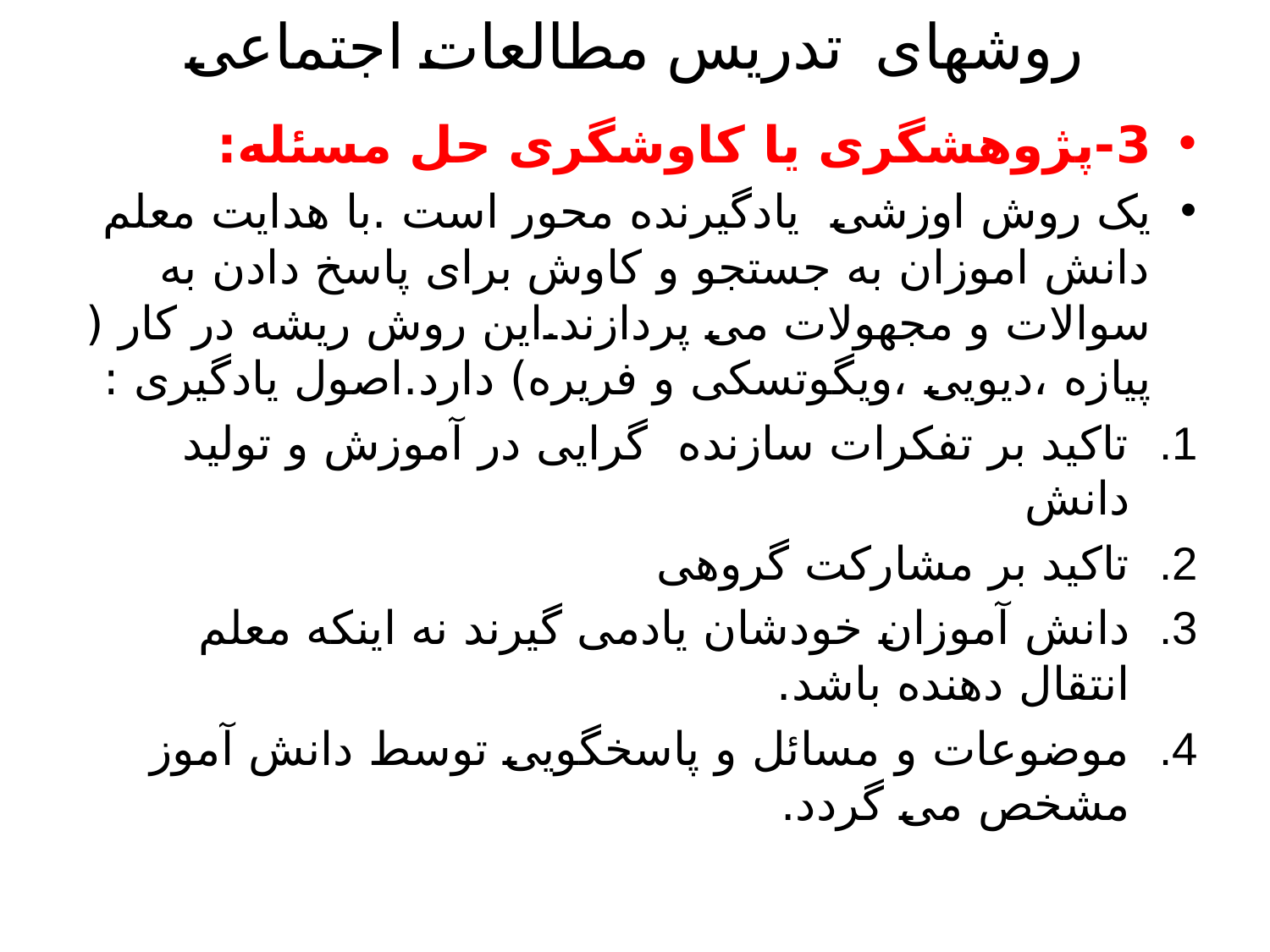

# روشهای  تدریس مطالعات اجتماعی
3-پژوهشگری یا کاوشگری حل مسئله:
یک روش اوزشی  یادگیرنده محور است .با هدایت معلم دانش اموزان به جستجو و کاوش برای پاسخ دادن به سوالات و مجهولات می پردازند.این روش ریشه در کار ( پیازه ،دیویی ،ویگوتسکی و فریره) دارد.اصول یادگیری :
تاکید بر تفکرات سازنده  گرایی در آموزش و تولید دانش
تاکید بر مشارکت گروهی
دانش آموزان خودشان یادمی گیرند نه اینکه معلم انتقال دهنده باشد.
موضوعات و مسائل و پاسخگویی توسط دانش آموز مشخص می گردد.